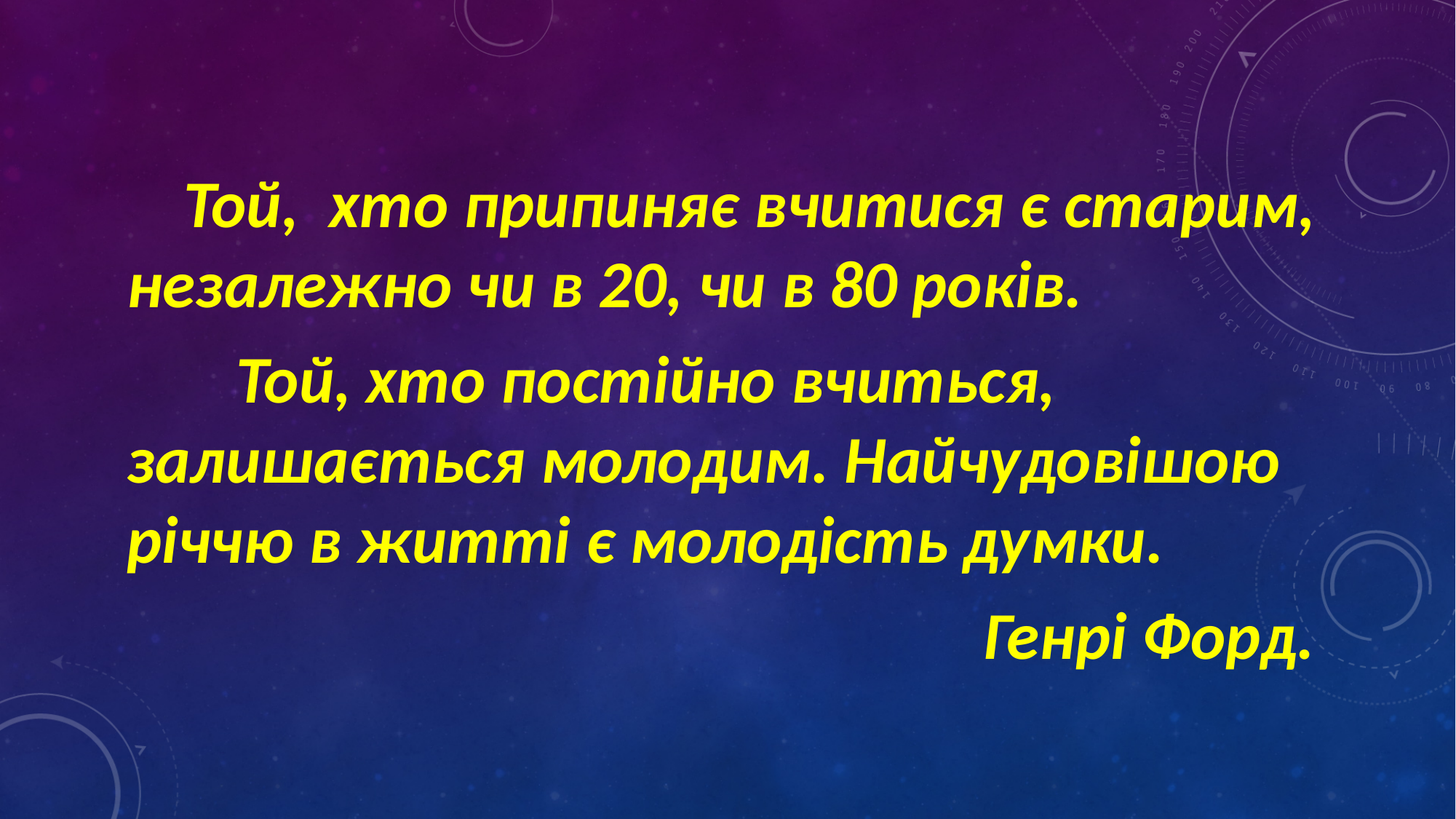

Той,  хто припиняє вчитися є старим, незалежно чи в 20, чи в 80 років.
		Той, хто постійно вчиться, залишається молодим. Найчудовішою річчю в житті є молодість думки.
                                                           Генрі Форд.